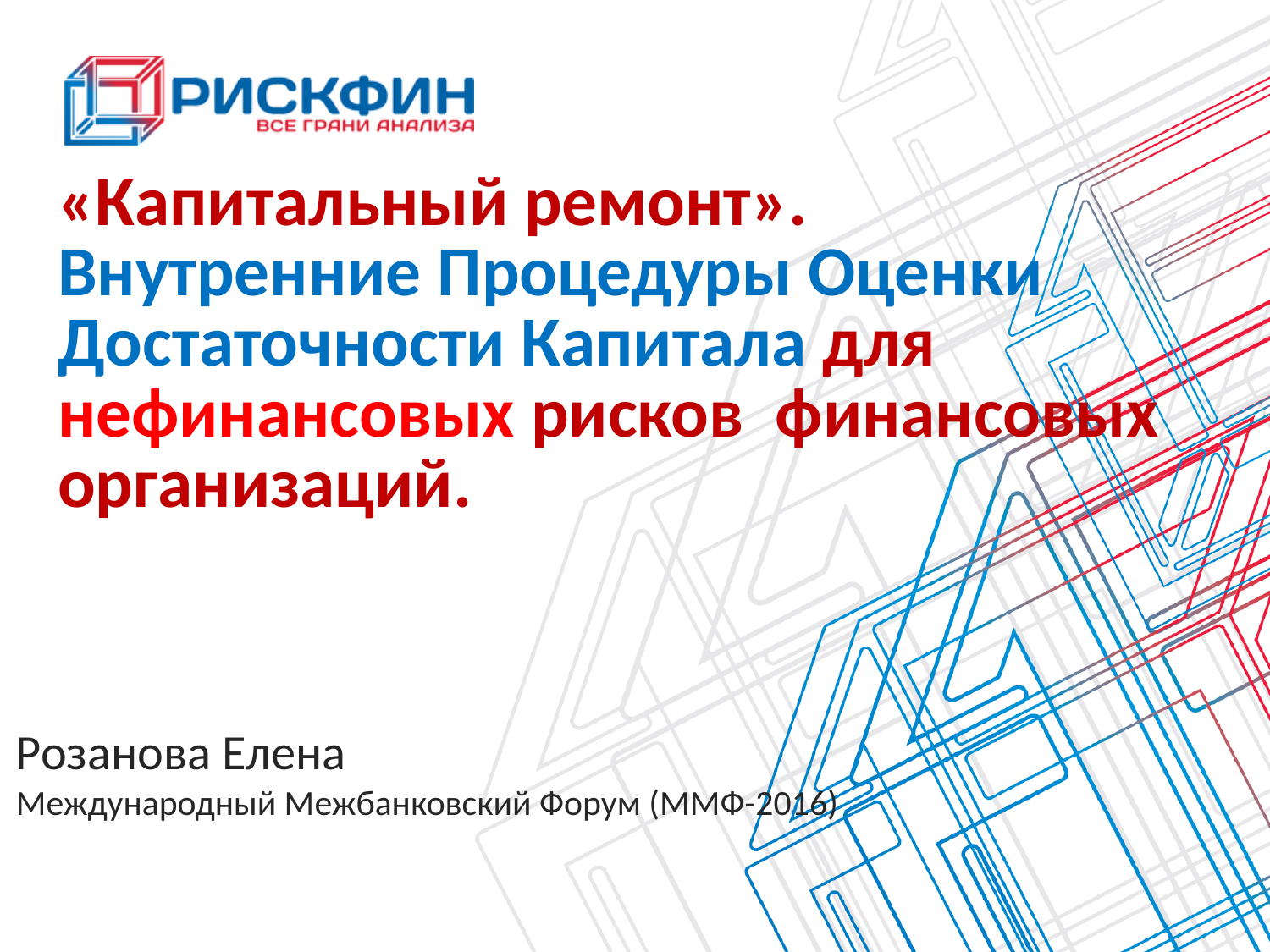

# «Капитальный ремонт». Внутренние Процедуры Оценки Достаточности Капитала для нефинансовых рисков  финансовых организаций.
Розанова Елена
Международный Межбанковский Форум (ММФ-2016)